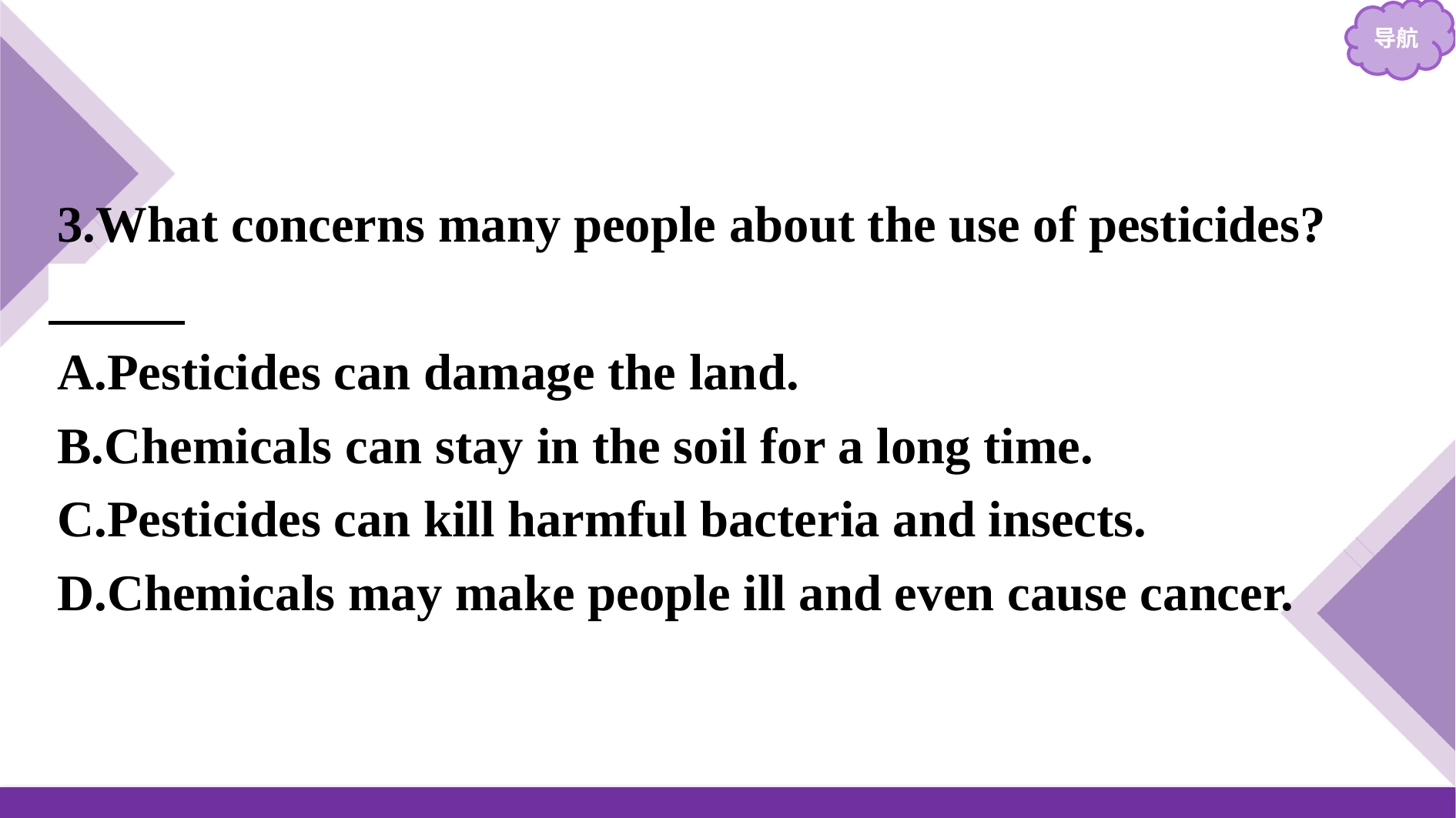

3.What concerns many people about the use of pesticides?　D
A.Pesticides can damage the land.
B.Chemicals can stay in the soil for a long time.
C.Pesticides can kill harmful bacteria and insects.
D.Chemicals may make people ill and even cause cancer.